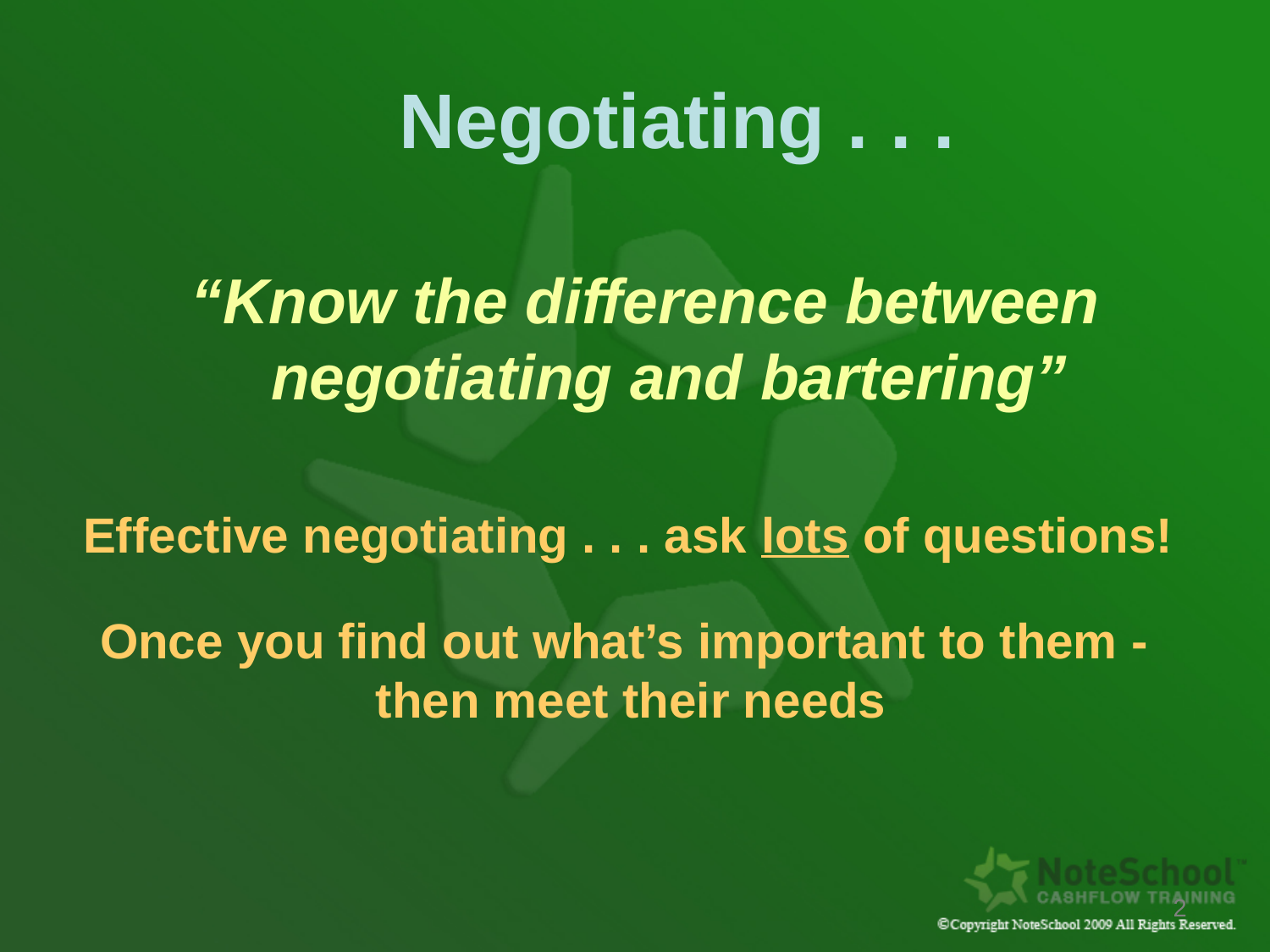

# Negotiating . . .
“Know the difference between negotiating and bartering”
Effective negotiating . . . ask lots of questions!
Once you find out what’s important to them -
 then meet their needs